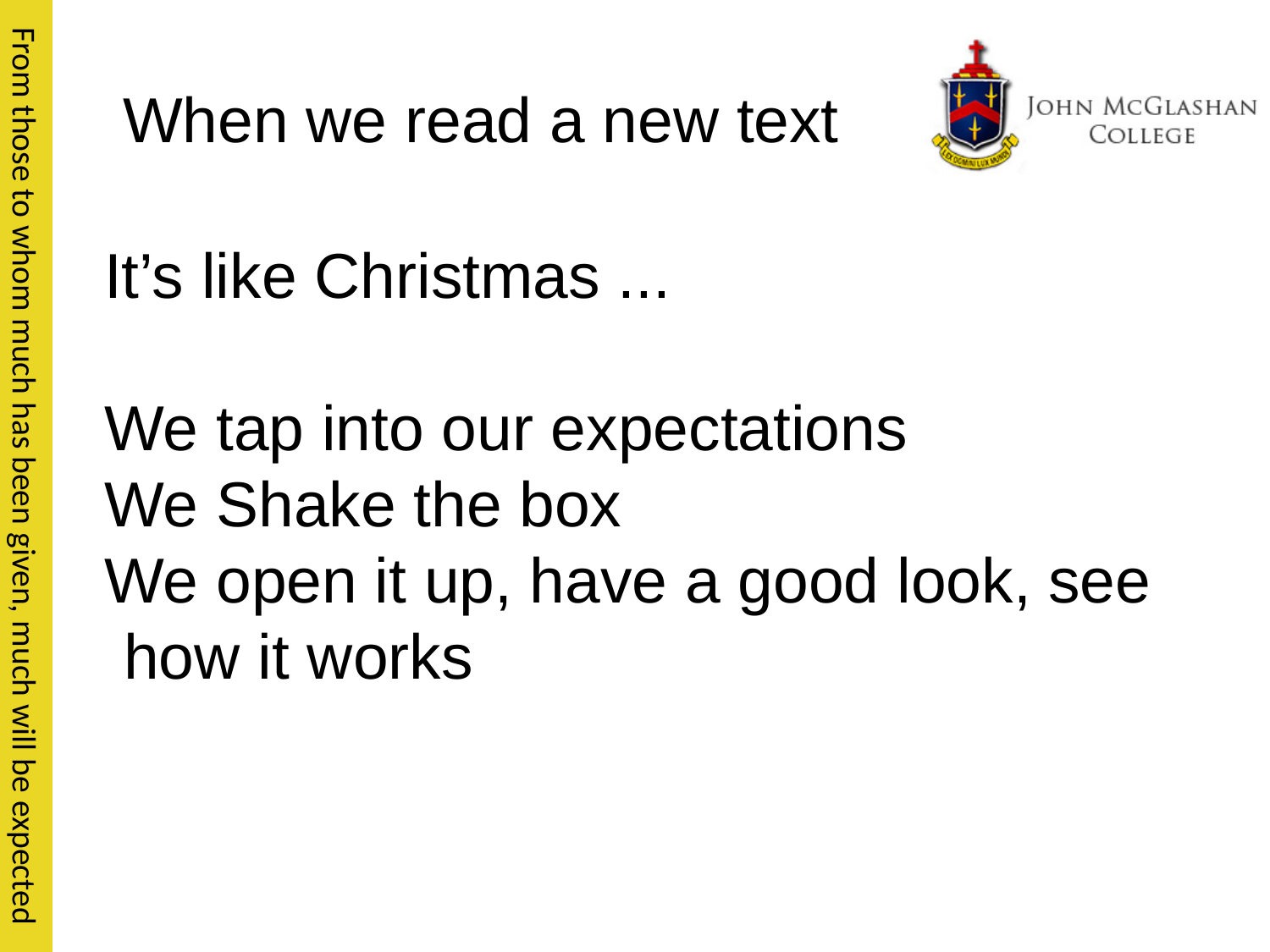

# When we read a new text
It’s like Christmas ...

We tap into our expectations
We Shake the box
We open it up, have a good look, see how it works